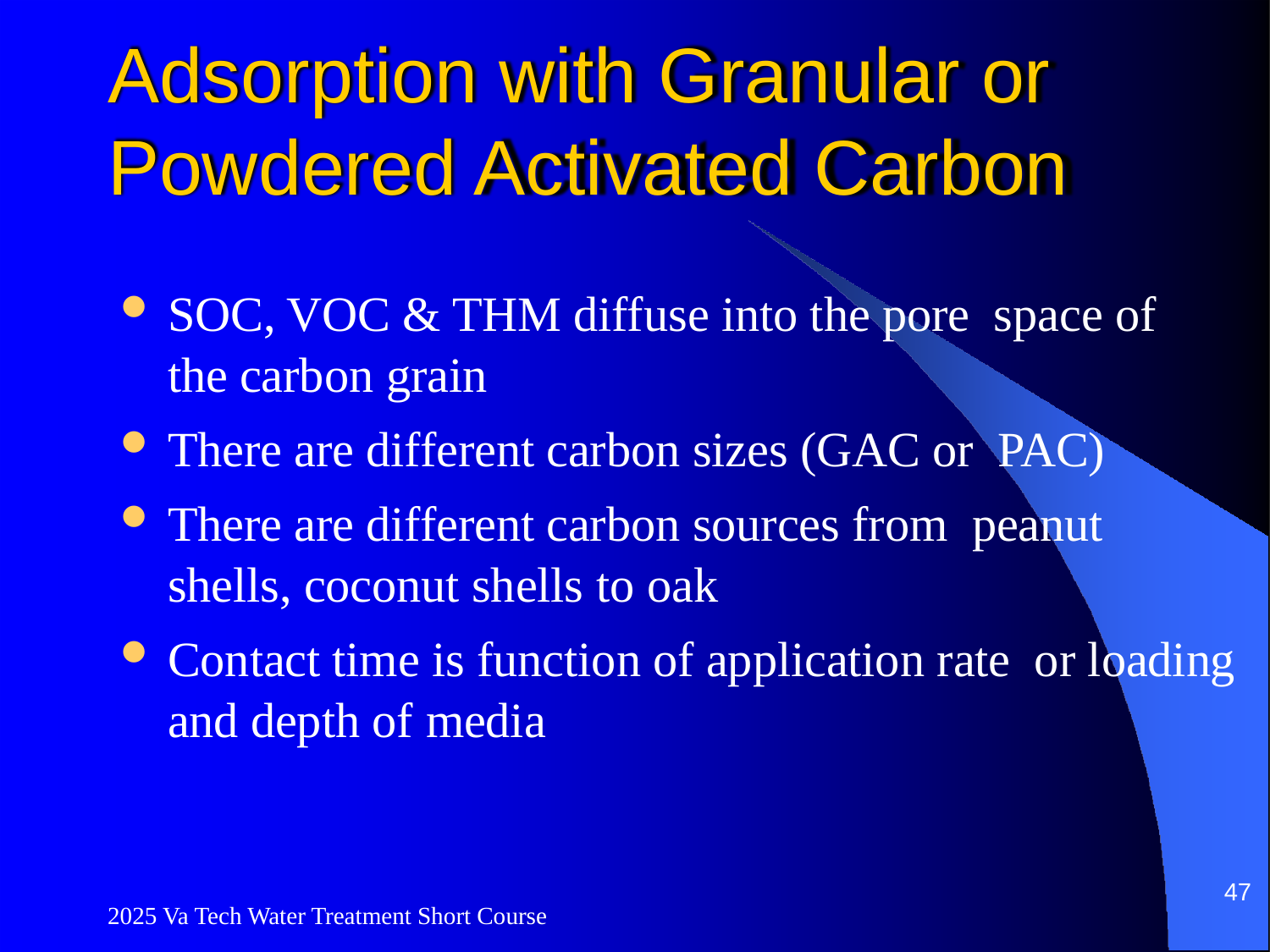

# Adsorption with Granular or  Powdered Activated Carbon

SOC, VOC & THM diffuse into the pore  space of the carbon grain
There are different carbon sizes (GAC or  PAC)
There are different carbon sources from  peanut shells, coconut shells to oak
Contact time is function of application rate  or loading and depth of media
47
2025 Va Tech Water Treatment Short Course